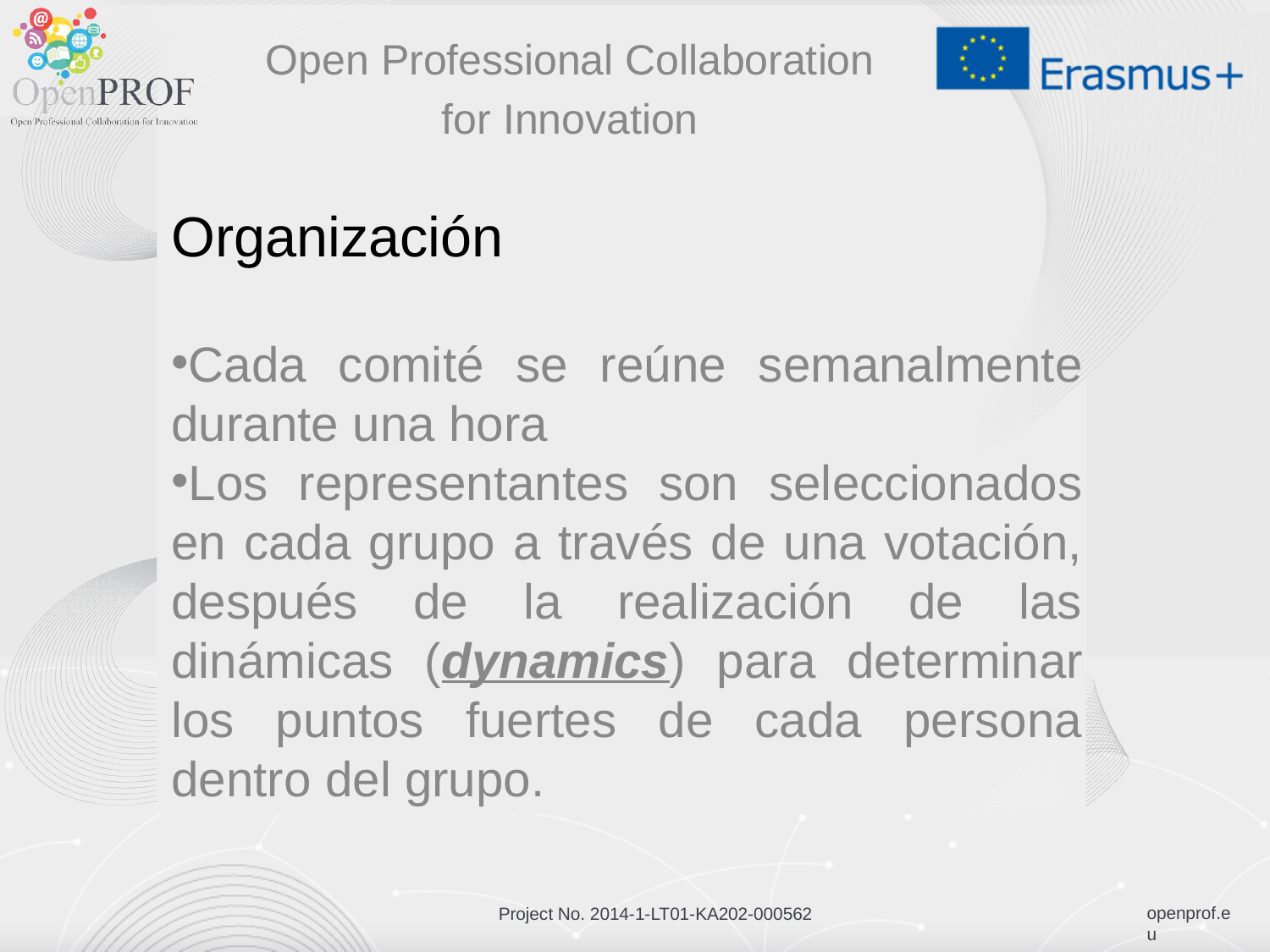

Open Professional Collaboration
for Innovation
# Organización
Cada comité se reúne semanalmente durante una hora
Los representantes son seleccionados en cada grupo a través de una votación, después de la realización de las dinámicas (dynamics) para determinar los puntos fuertes de cada persona dentro del grupo.